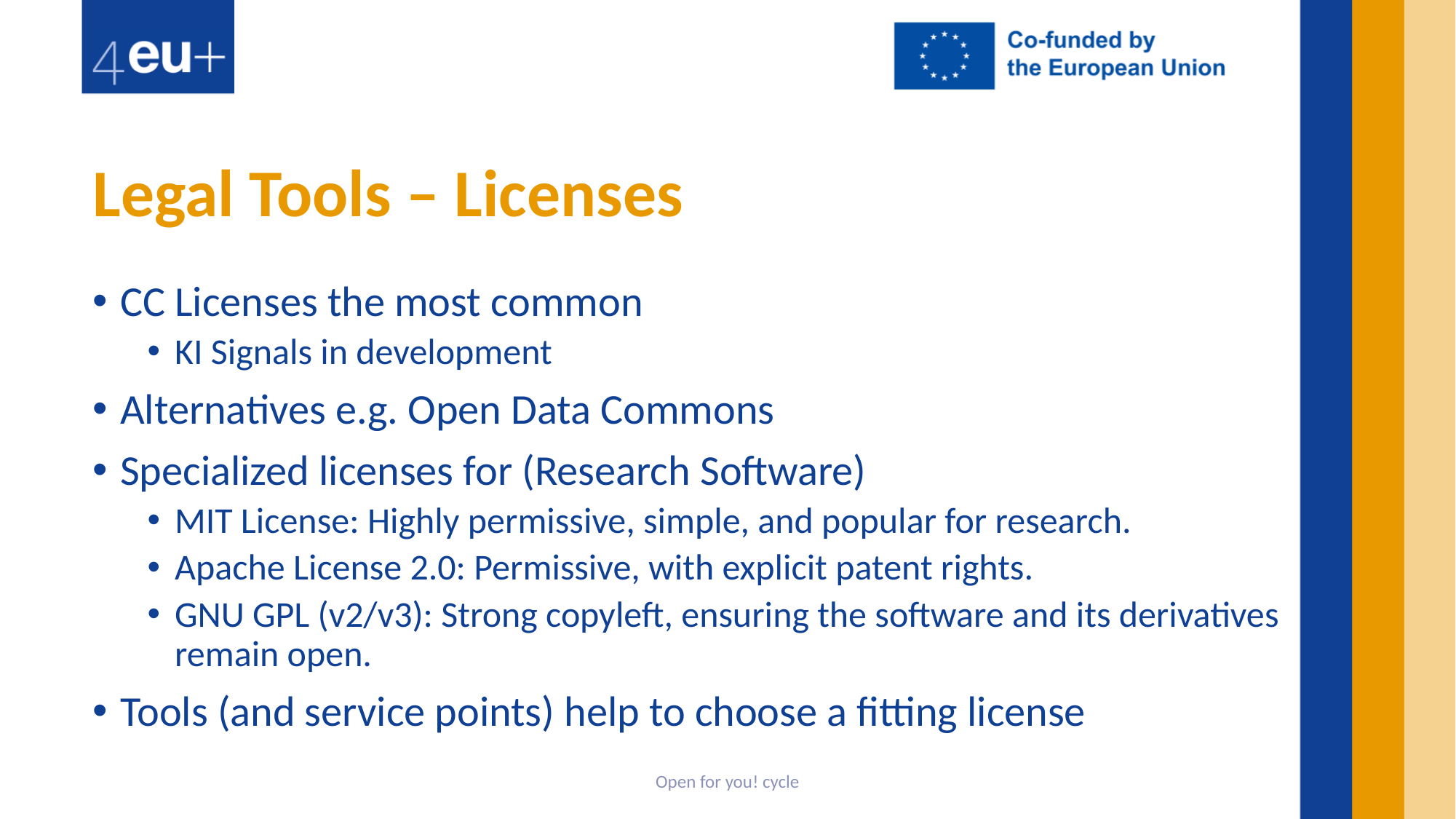

# Legal Tools – Licenses
CC Licenses the most common
KI Signals in development
Alternatives e.g. Open Data Commons
Specialized licenses for (Research Software)
MIT License: Highly permissive, simple, and popular for research.
Apache License 2.0: Permissive, with explicit patent rights.
GNU GPL (v2/v3): Strong copyleft, ensuring the software and its derivatives remain open.
Tools (and service points) help to choose a fitting license
Open for you! cycle